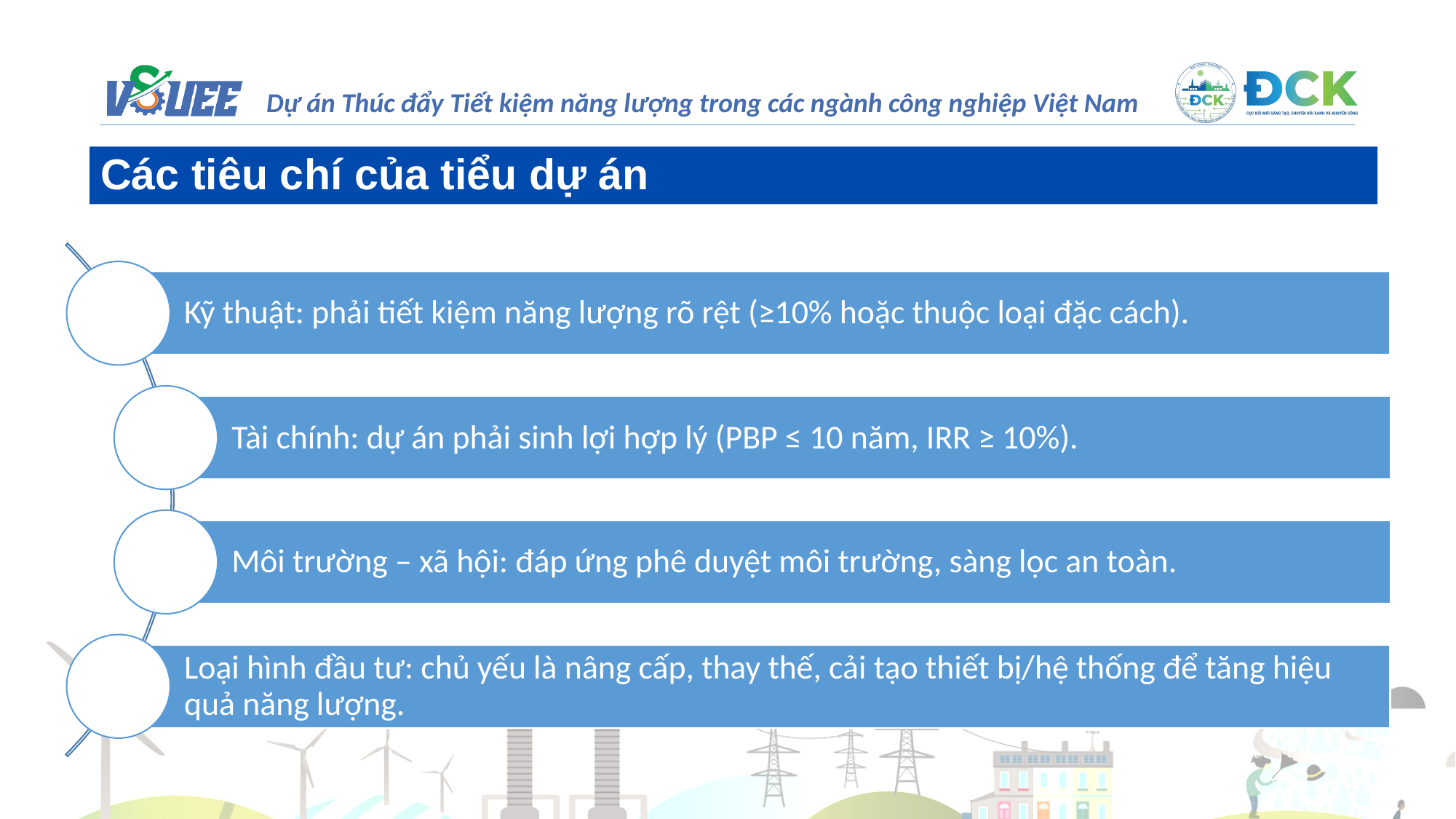

Các tiêu chí của tiểu dự án
Kỹ thuật: phải tiết kiệm năng lượng rõ rệt (≥10% hoặc thuộc loại đặc cách).
Tài chính: dự án phải sinh lợi hợp lý (PBP ≤ 10 năm, IRR ≥ 10%).
Môi trường – xã hội: đáp ứng phê duyệt môi trường, sàng lọc an toàn.
Loại hình đầu tư: chủ yếu là nâng cấp, thay thế, cải tạo thiết bị/hệ thống để tăng hiệu quả năng lượng.